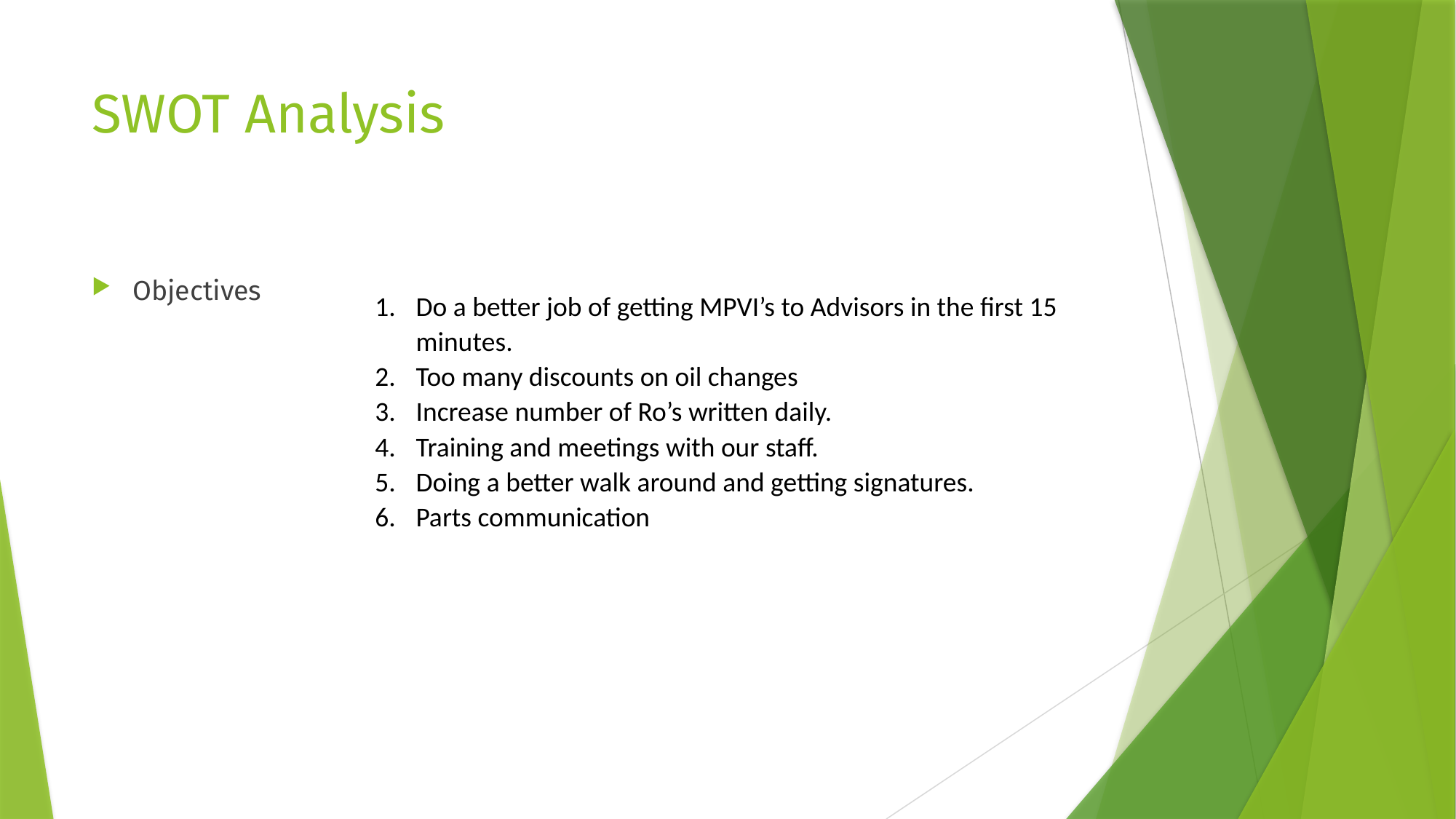

# SWOT Analysis
Objectives

Do a better job of getting MPVI’s to Advisors in the first 15 minutes.
Too many discounts on oil changes
Increase number of Ro’s written daily.
Training and meetings with our staff.
Doing a better walk around and getting signatures.
Parts communication